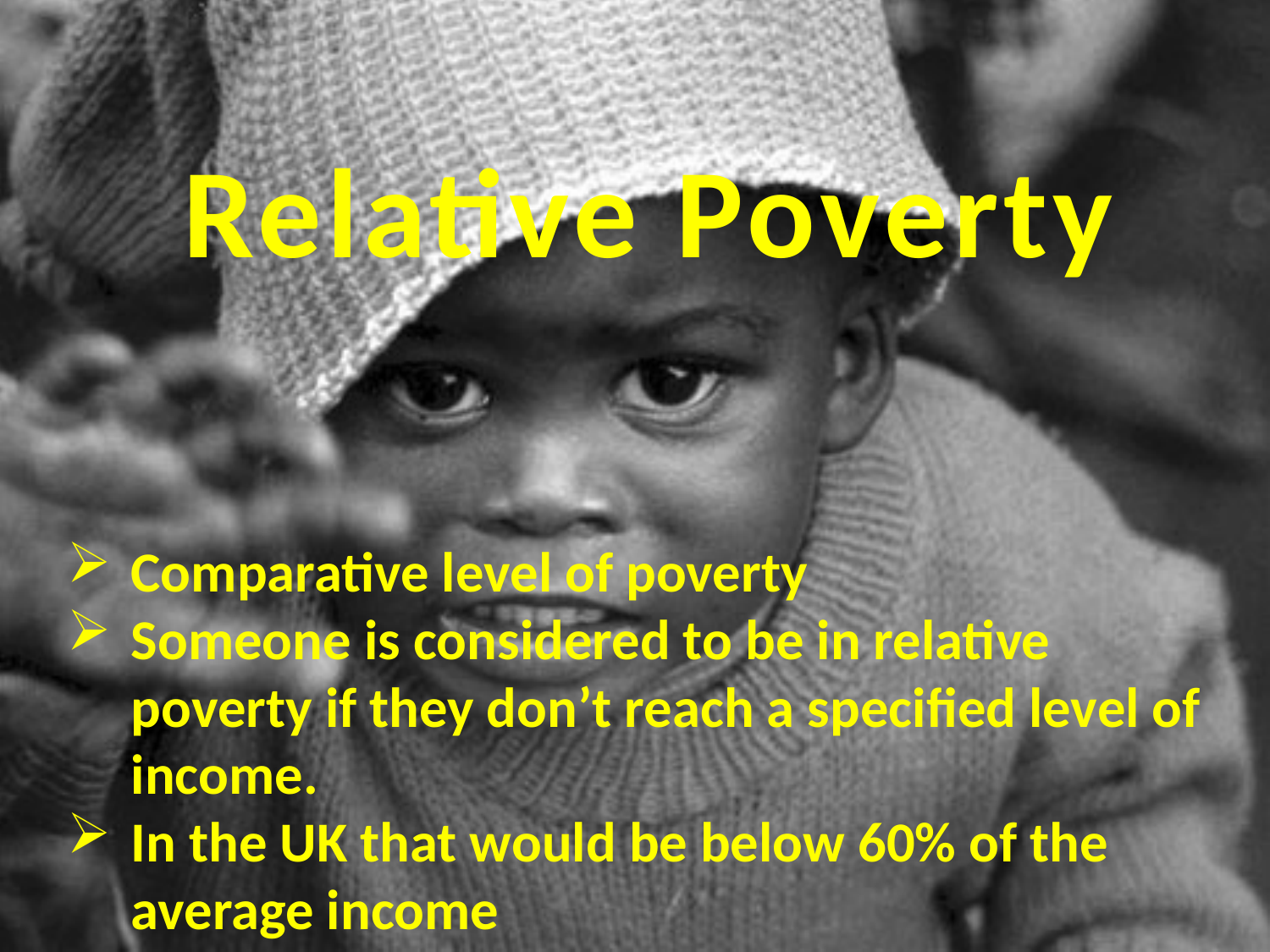

# Relative Poverty
Comparative level of poverty
Someone is considered to be in relative poverty if they don’t reach a specified level of income.
In the UK that would be below 60% of the average income